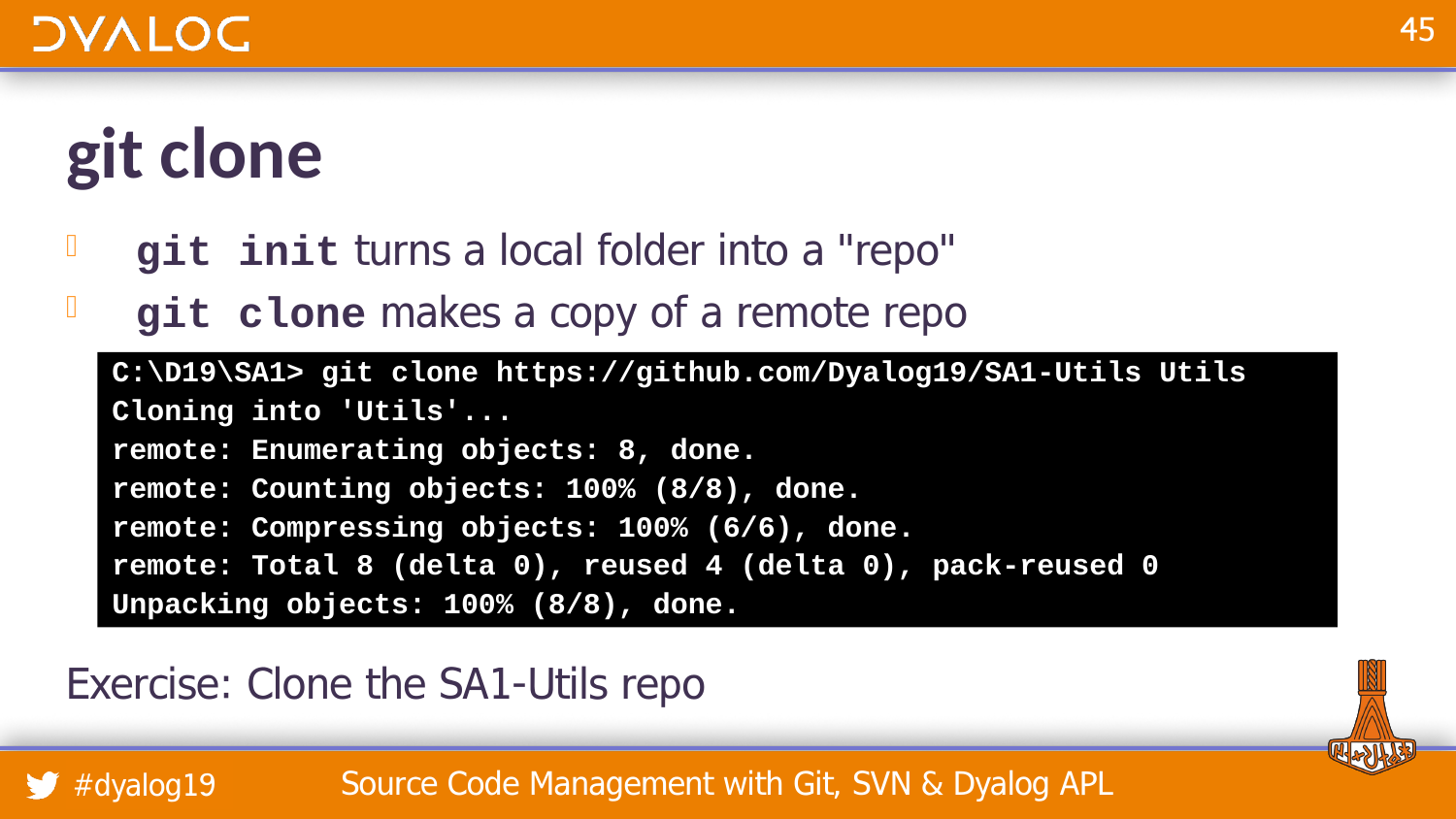

# git clone
git init turns a local folder into a "repo"
git clone makes a copy of a remote repo

Exercise: Clone the SA1-Utils repo
C:\D19\SA1> git clone https://github.com/Dyalog19/SA1-Utils Utils
Cloning into 'Utils'...
remote: Enumerating objects: 8, done.
remote: Counting objects: 100% (8/8), done.
remote: Compressing objects: 100% (6/6), done.
remote: Total 8 (delta 0), reused 4 (delta 0), pack-reused 0
Unpacking objects: 100% (8/8), done.